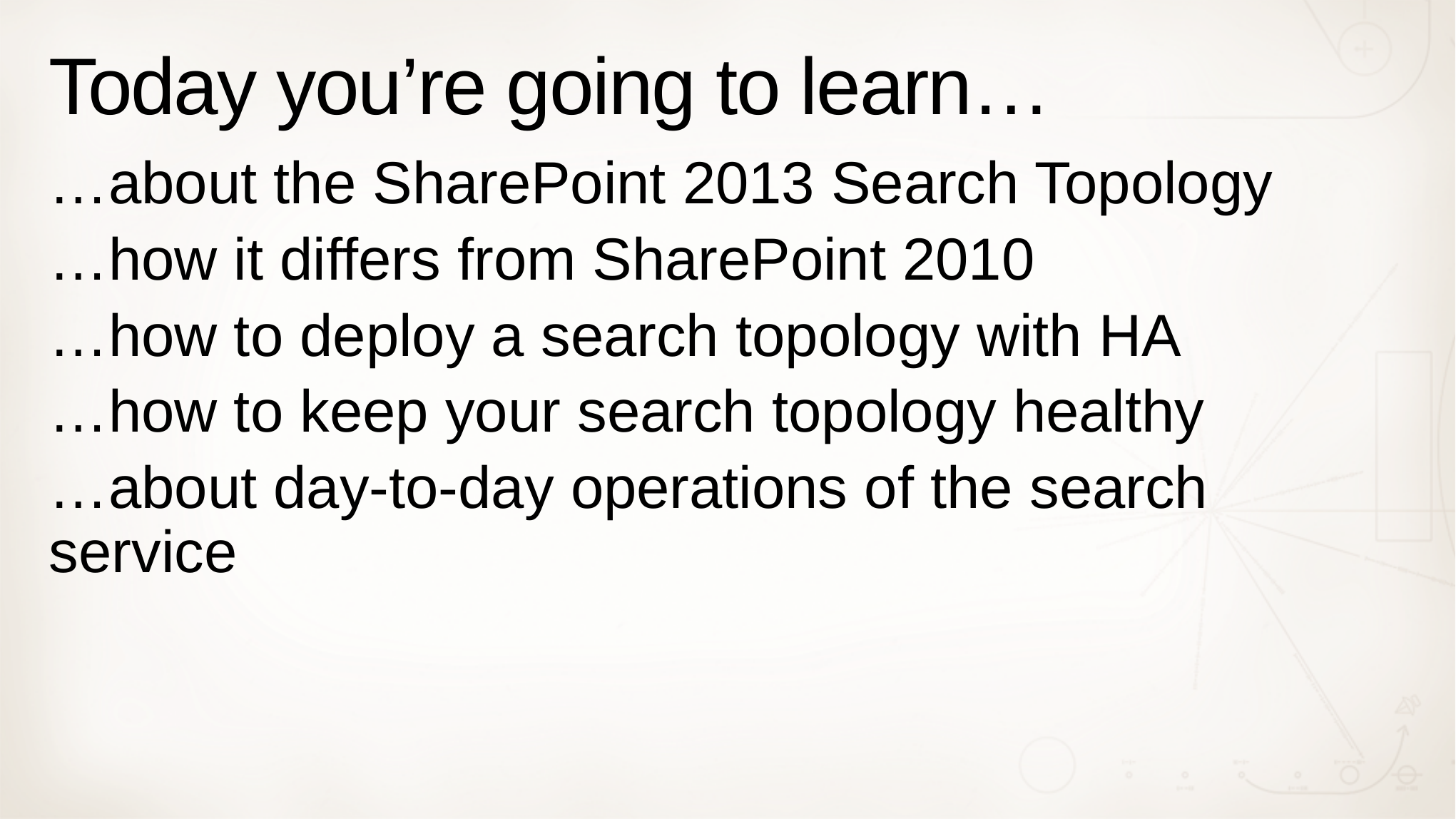

# Today you’re going to learn…
…about the SharePoint 2013 Search Topology
…how it differs from SharePoint 2010
…how to deploy a search topology with HA
…how to keep your search topology healthy
…about day-to-day operations of the search service